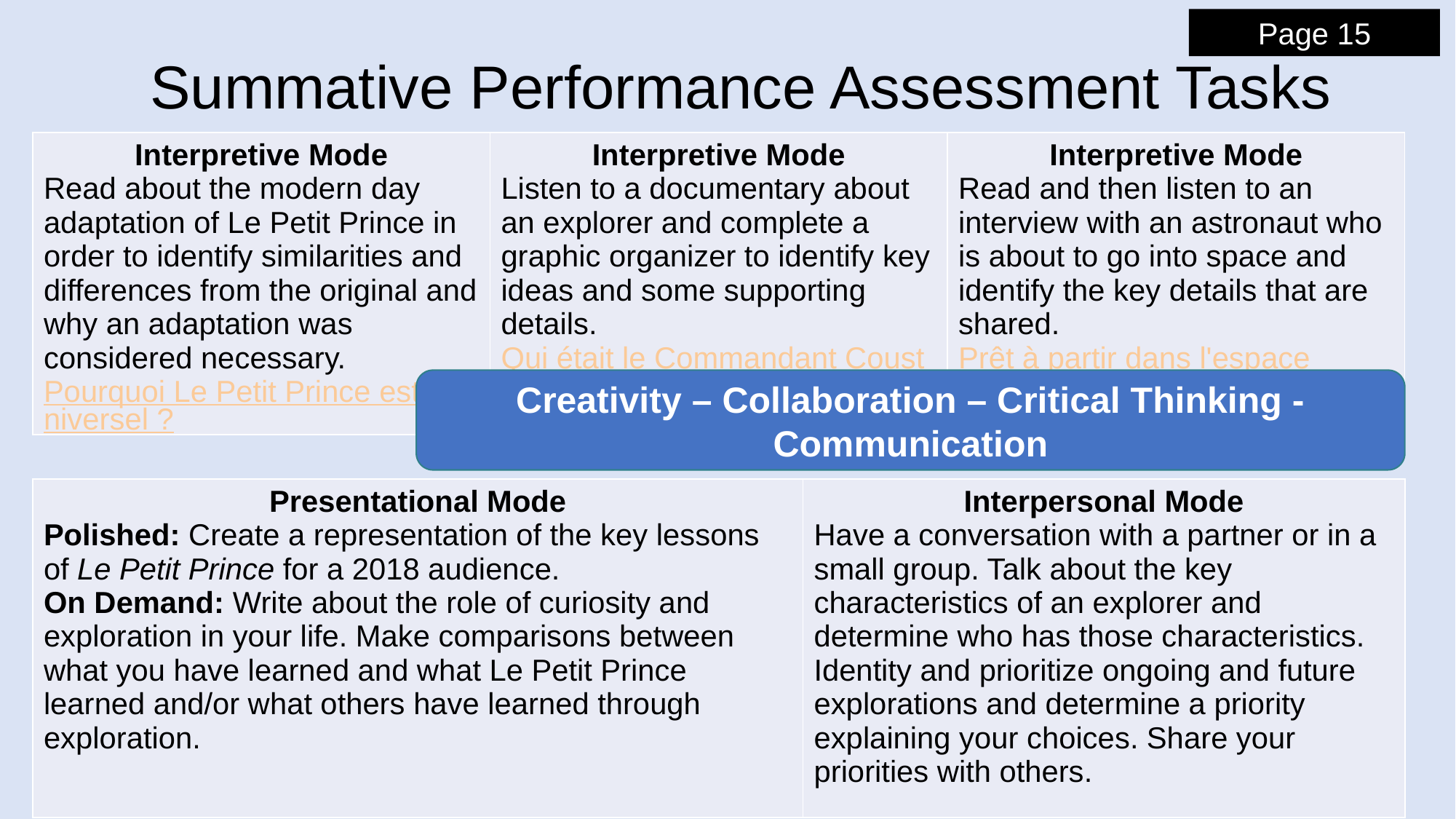

Page 15
# Summative Performance Assessment Tasks
| Interpretive Mode Read about the modern day adaptation of Le Petit Prince in order to identify similarities and differences from the original and why an adaptation was considered necessary. Pourquoi Le Petit Prince est-il universel ? | Interpretive Mode Listen to a documentary about an explorer and complete a graphic organizer to identify key ideas and some supporting details.Qui était le Commandant Cousteau ? | Interpretive Mode Read and then listen to an interview with an astronaut who is about to go into space and identify the key details that are shared. Prêt à partir dans l'espace |
| --- | --- | --- |
Creativity – Collaboration – Critical Thinking - Communication
| Presentational Mode Polished: Create a representation of the key lessons of Le Petit Prince for a 2018 audience. On Demand: Write about the role of curiosity and exploration in your life. Make comparisons between what you have learned and what Le Petit Prince learned and/or what others have learned through exploration. | Interpersonal Mode Have a conversation with a partner or in a small group. Talk about the key characteristics of an explorer and determine who has those characteristics. Identity and prioritize ongoing and future explorations and determine a priority explaining your choices. Share your priorities with others. |
| --- | --- |
ACTFL Workshop CPS April 2018 - Terrill
31